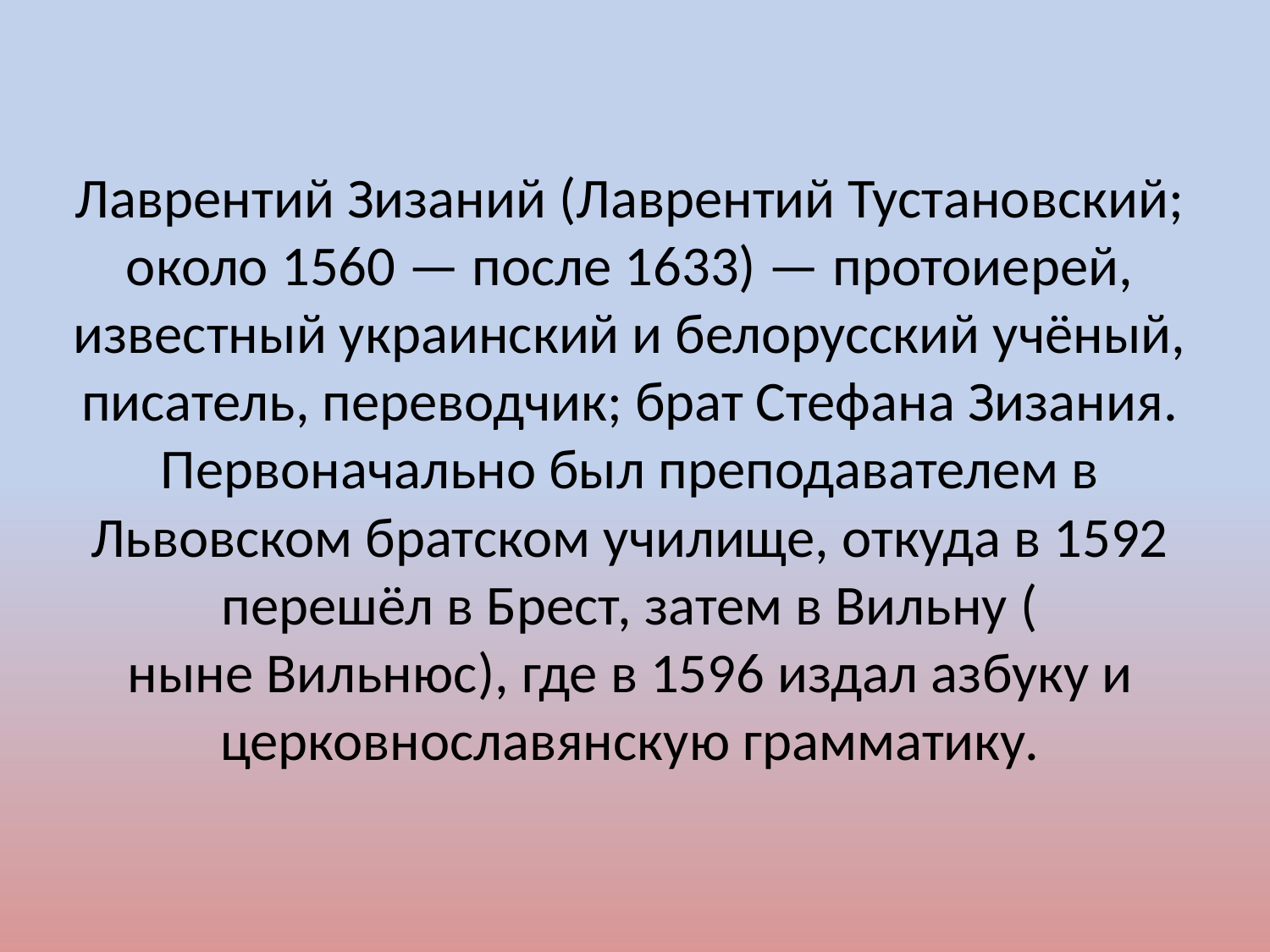

Лаврентий Зизаний (Лаврентий Тустановский; около 1560 — после 1633) — протоиерей, известный украинский и белорусский учёный, писатель, переводчик; брат Стефана Зизания.
Первоначально был преподавателем в Львовском братском училище, откуда в 1592 перешёл в Брест, затем в Вильну (
ныне Вильнюс), где в 1596 издал азбуку и церковнославянскую грамматику.
#